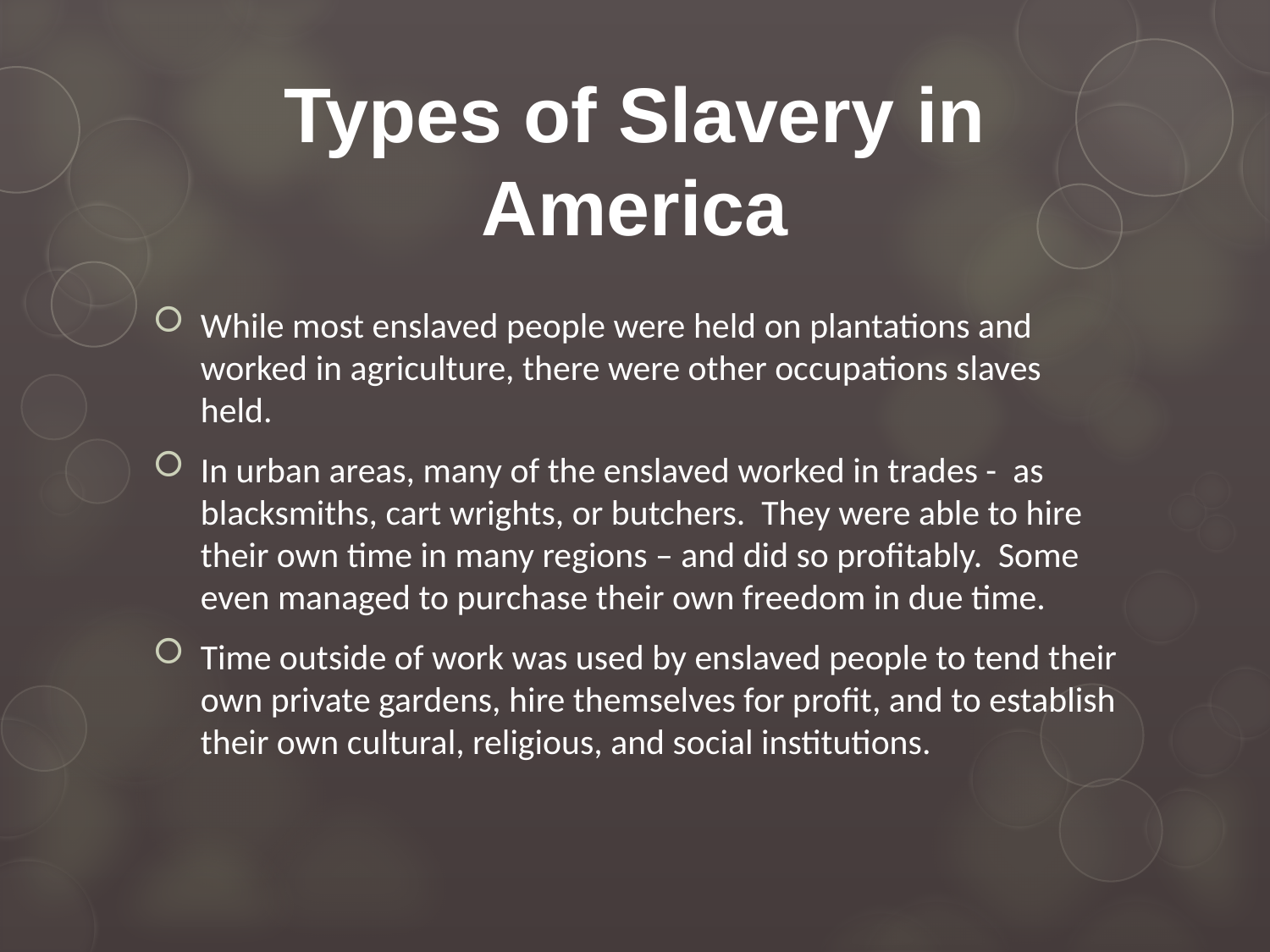

# Types of Slavery in America
While most enslaved people were held on plantations and worked in agriculture, there were other occupations slaves held.
In urban areas, many of the enslaved worked in trades -  as blacksmiths, cart wrights, or butchers.  They were able to hire their own time in many regions – and did so profitably.  Some even managed to purchase their own freedom in due time.
Time outside of work was used by enslaved people to tend their own private gardens, hire themselves for profit, and to establish their own cultural, religious, and social institutions.